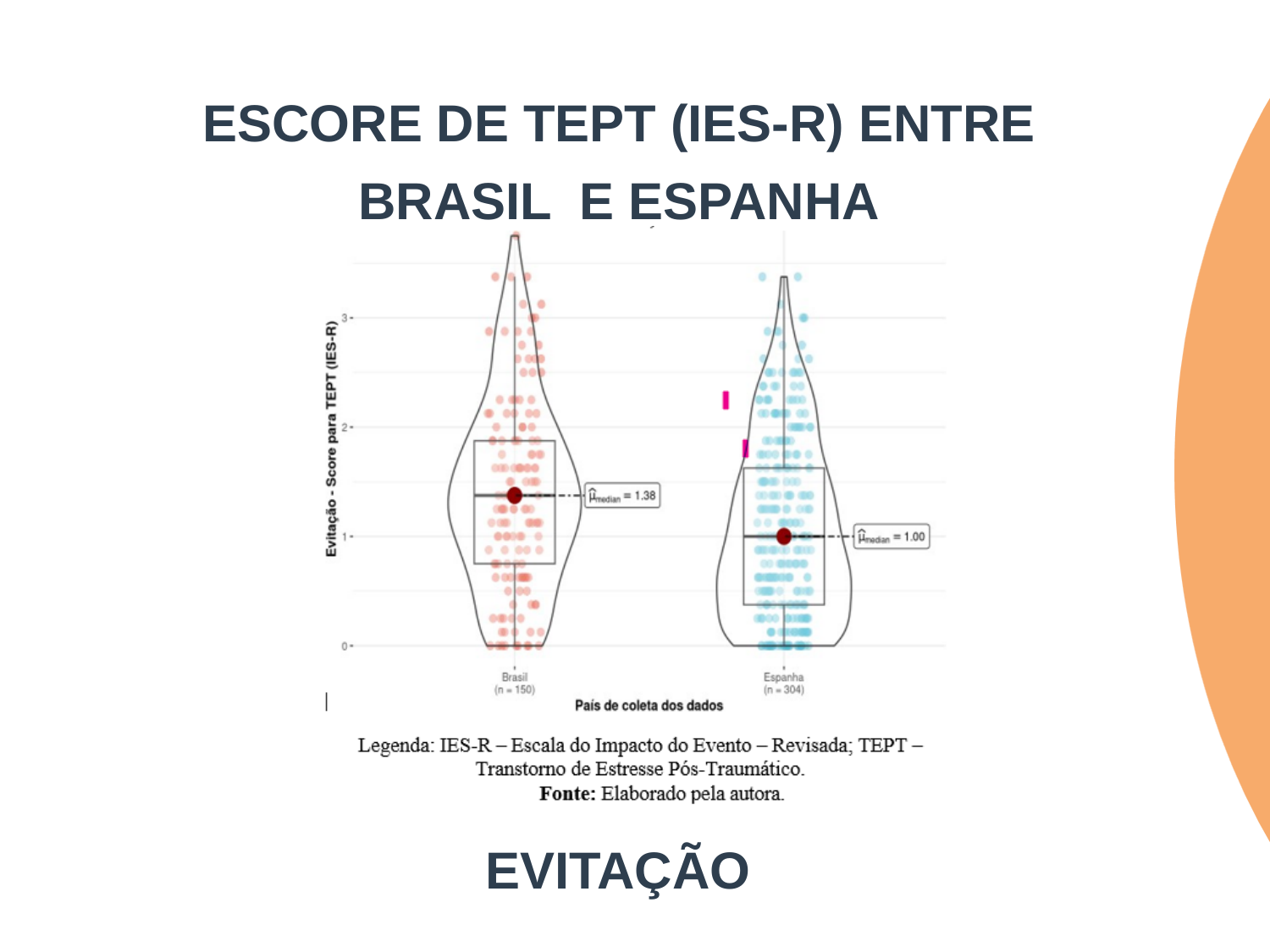

ESCORE DE TEPT (IES-R) ENTRE BRASIL  E ESPANHA

EVITAÇÃO